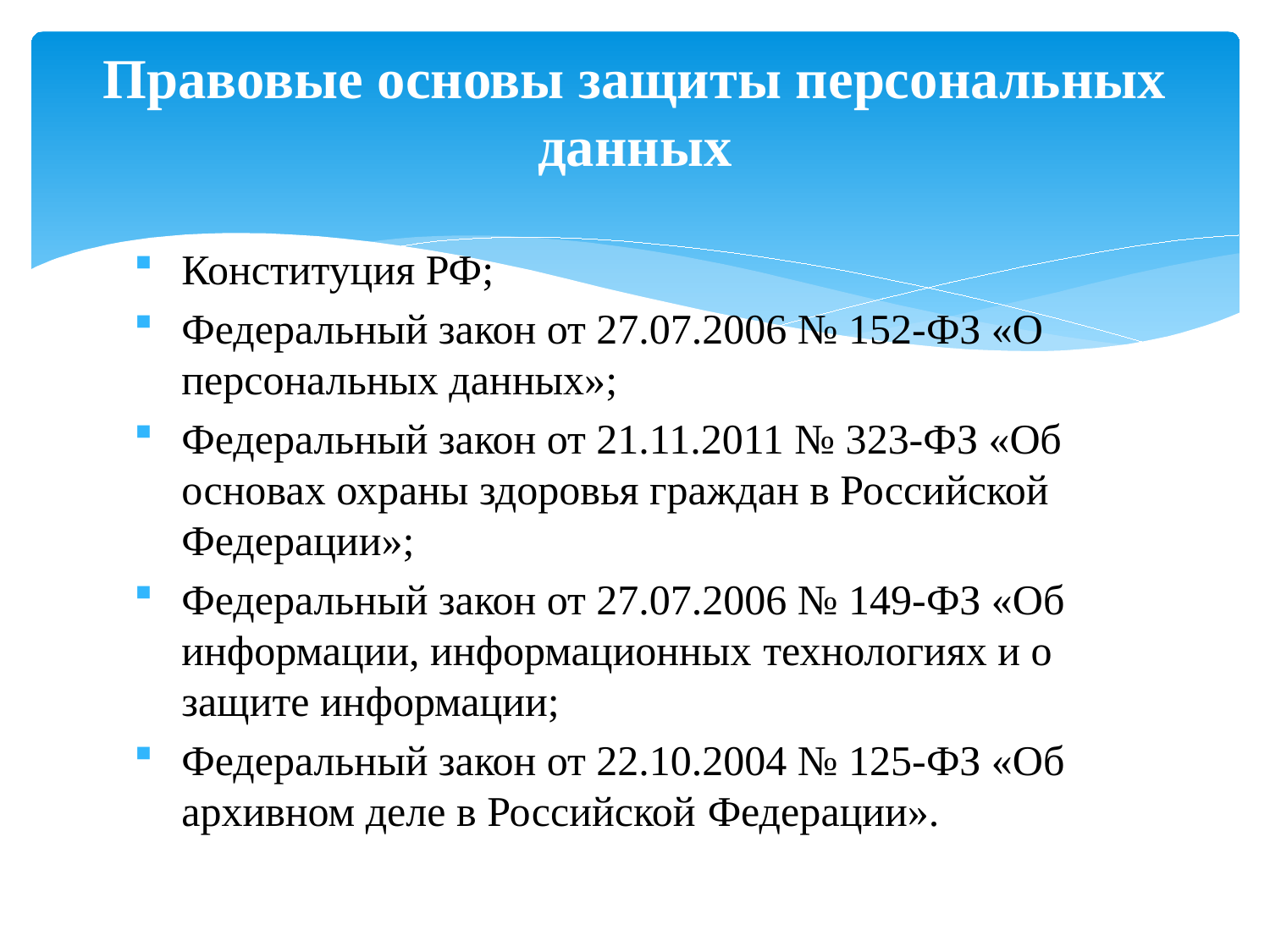

# Правовые основы защиты персональных данных
Конституция РФ;
Федеральный закон от 27.07.2006 № 152-ФЗ «О персональных данных»;
Федеральный закон от 21.11.2011 № 323-ФЗ «Об основах охраны здоровья граждан в Российской Федерации»;
Федеральный закон от 27.07.2006 № 149-ФЗ «Об информации, информационных технологиях и о защите информации;
Федеральный закон от 22.10.2004 № 125-ФЗ «Об архивном деле в Российской Федерации».